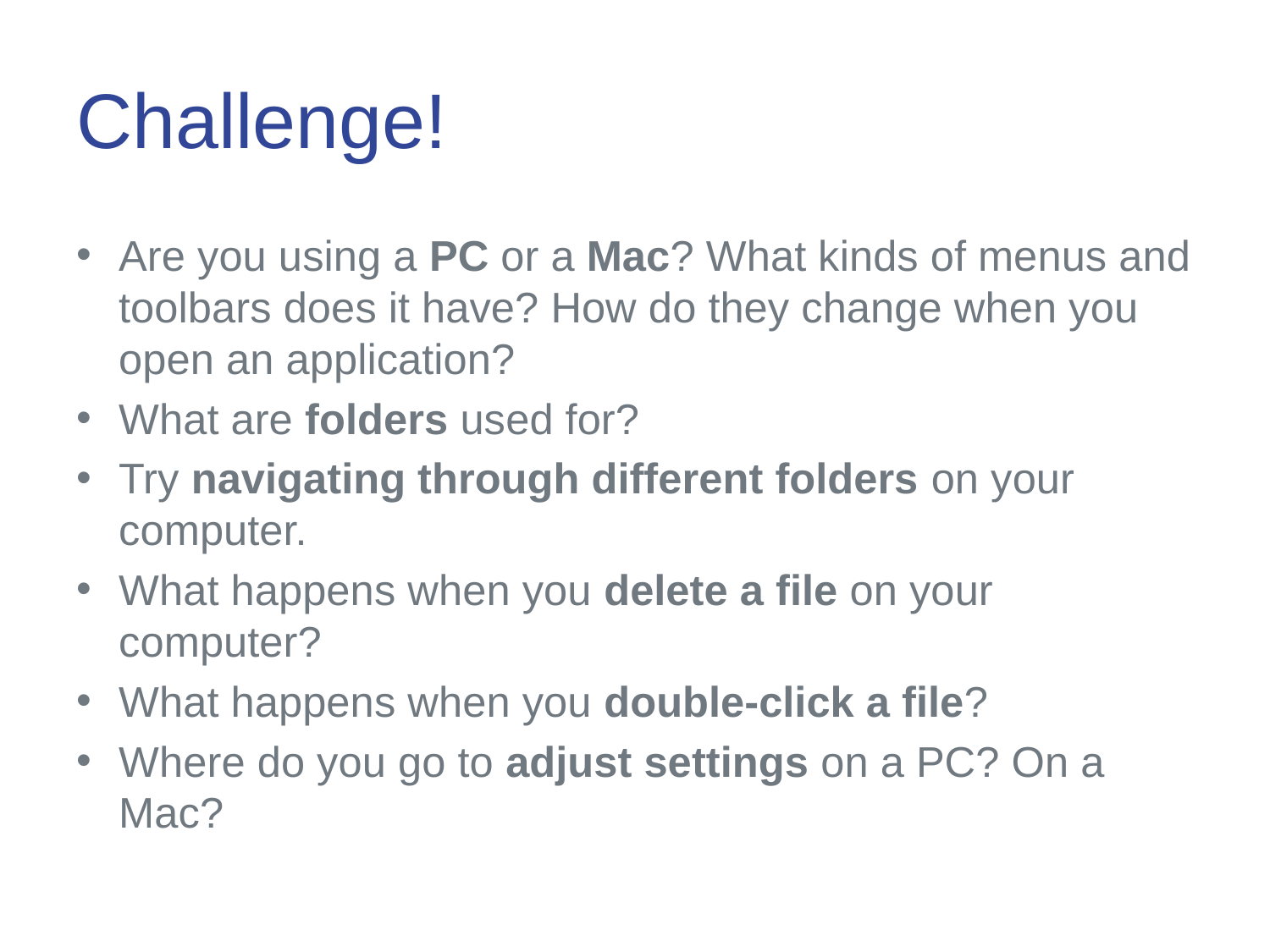

# Challenge!
Are you using a PC or a Mac? What kinds of menus and toolbars does it have? How do they change when you open an application?
What are folders used for?
Try navigating through different folders on your computer.
What happens when you delete a file on your computer?
What happens when you double-click a file?
Where do you go to adjust settings on a PC? On a Mac?